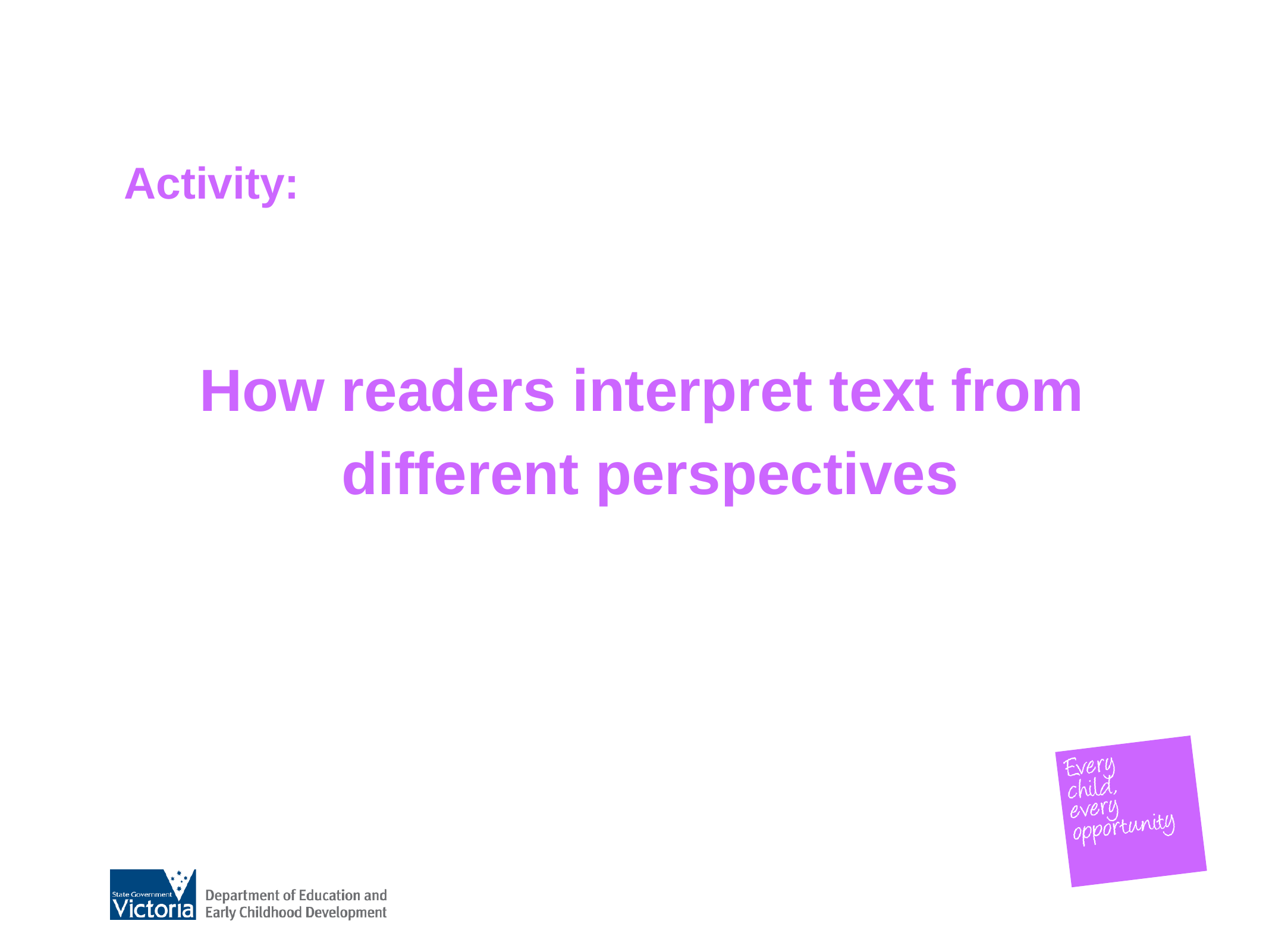

Activity:

How readers interpret text from
different perspectives